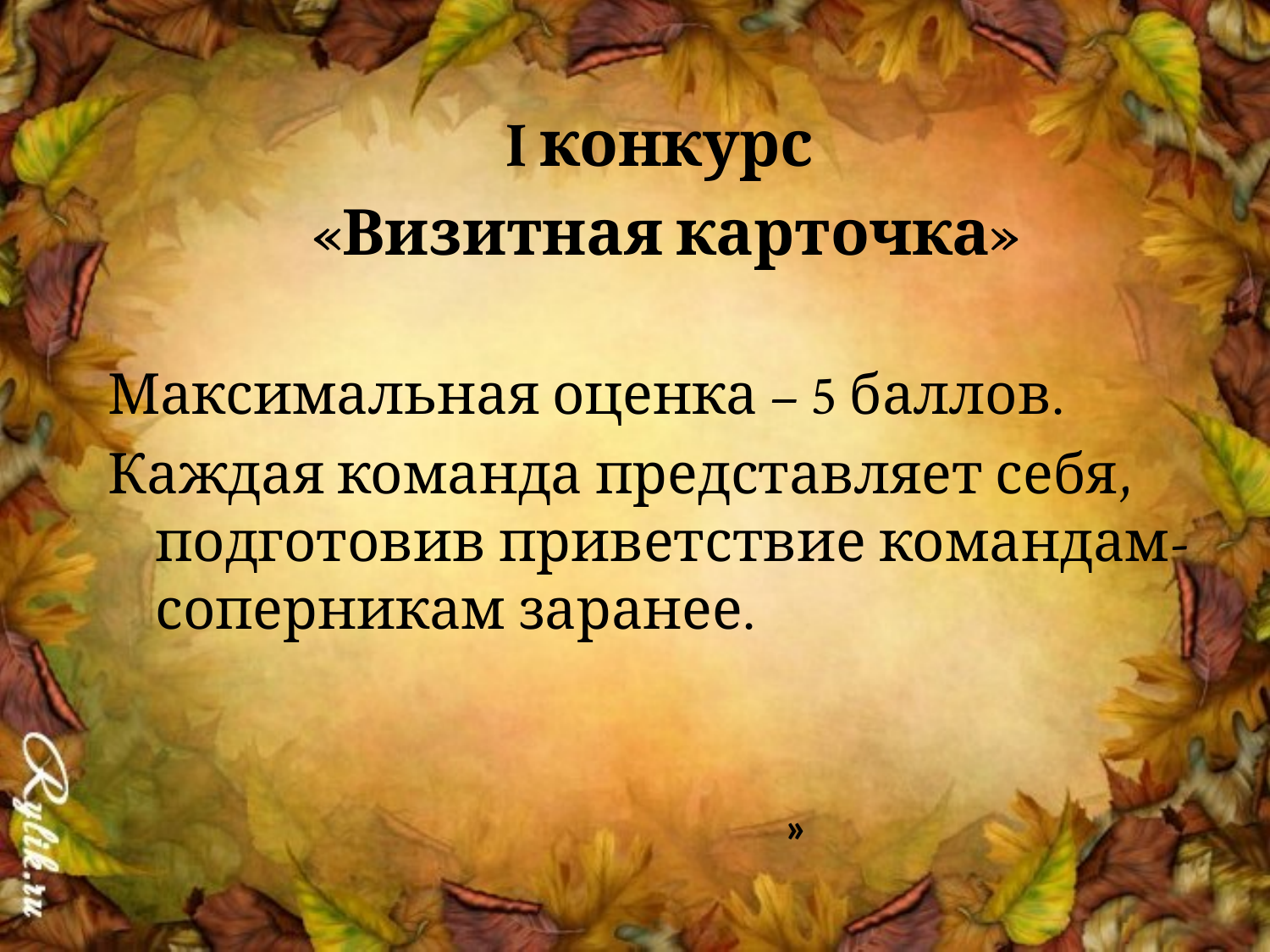

I конкурс
«Визитная карточка»

Максимальная оценка – 5 баллов.
Каждая команда представляет себя, подготовив приветствие командам-соперникам заранее.

# »